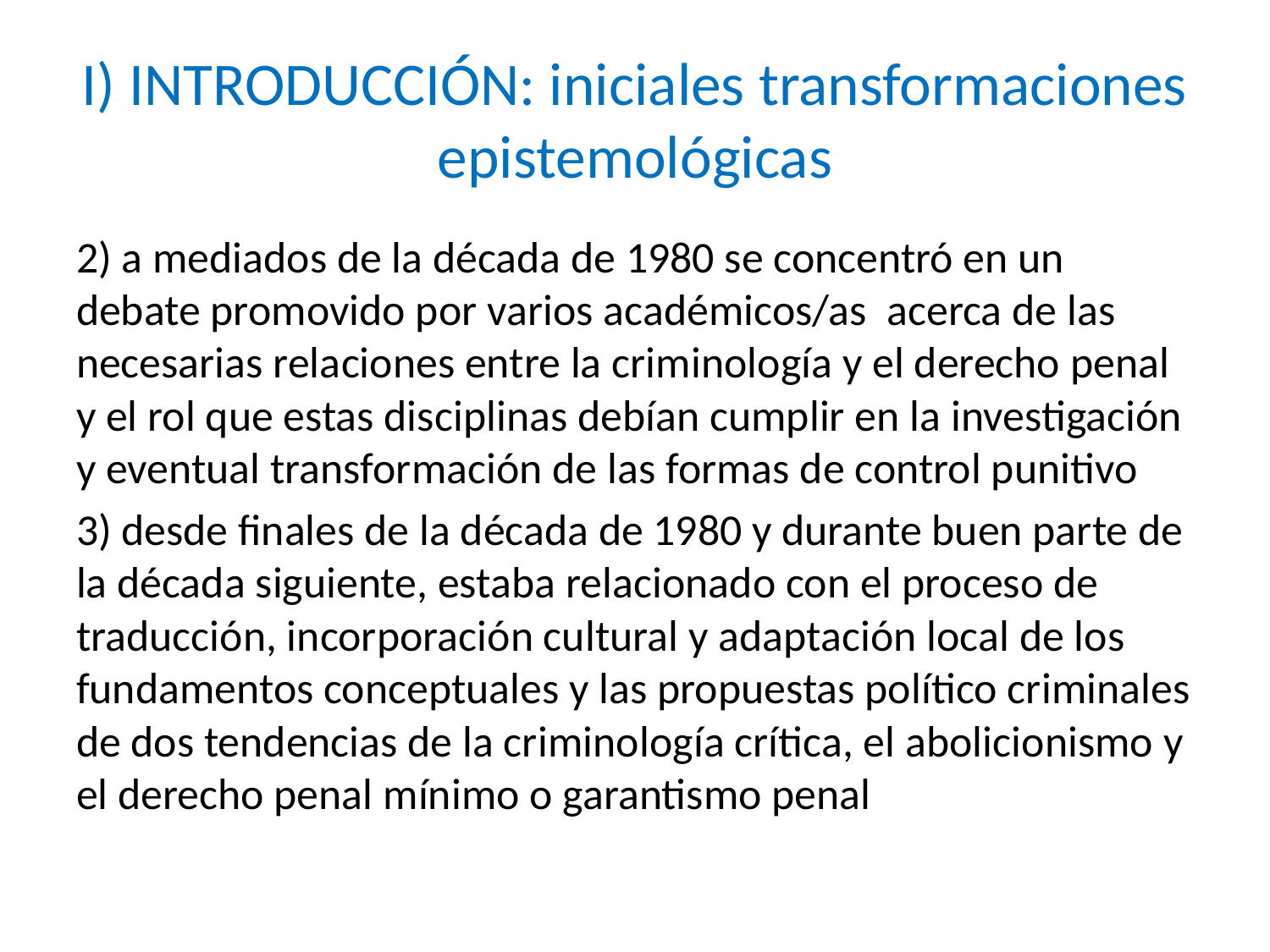

# I) INTRODUCCIÓN: iniciales transformaciones epistemológicas
2) a mediados de la década de 1980 se concentró en un debate promovido por varios académicos/as  acerca de las necesarias relaciones entre la criminología y el derecho penal y el rol que estas disciplinas debían cumplir en la investigación y eventual transformación de las formas de control punitivo
3) desde finales de la década de 1980 y durante buen parte de la década siguiente, estaba relacionado con el proceso de traducción, incorporación cultural y adaptación local de los fundamentos conceptuales y las propuestas político criminales de dos tendencias de la criminología crítica, el abolicionismo y el derecho penal mínimo o garantismo penal